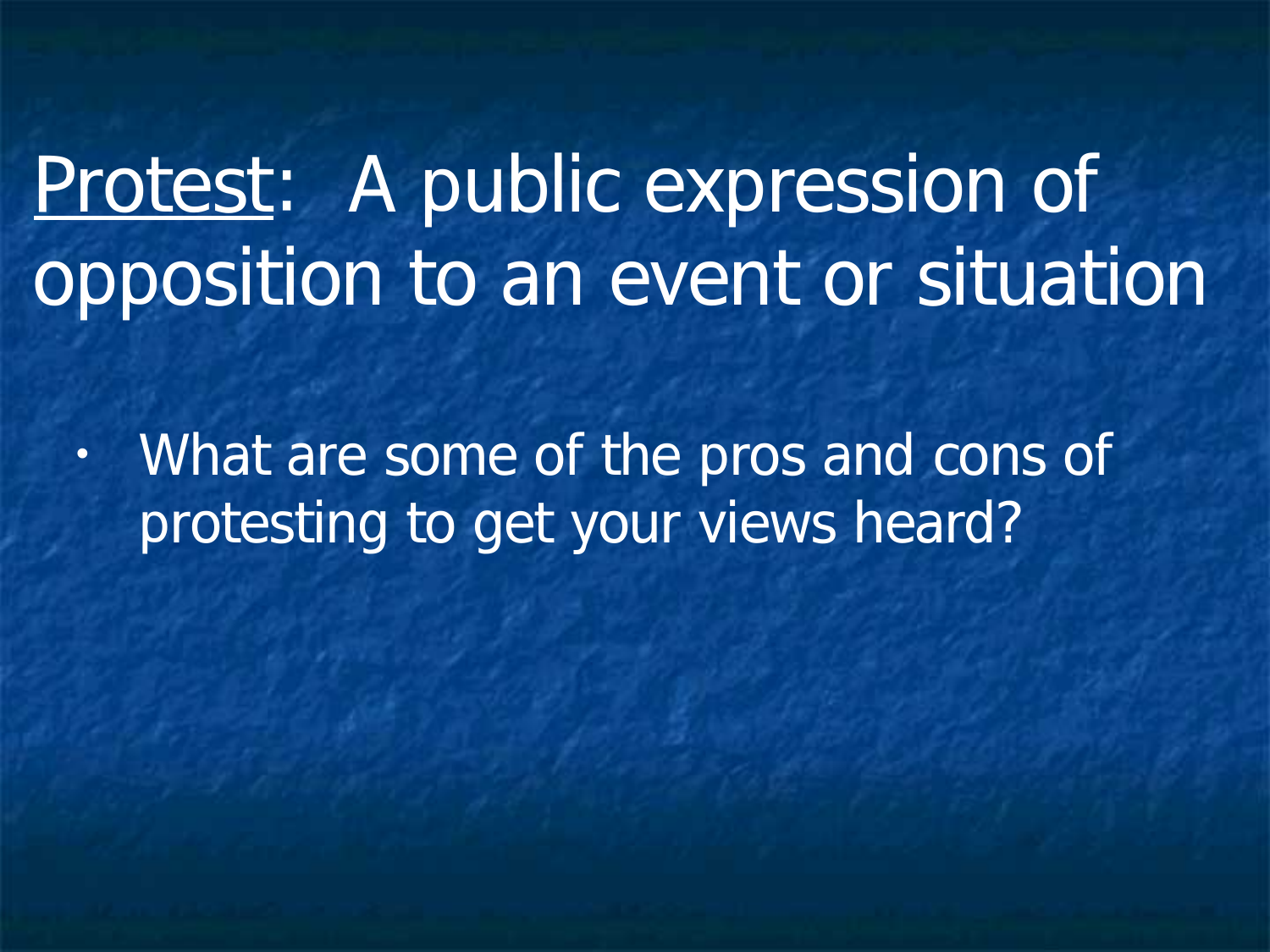

Protest:  A public expression of opposition to an event or situation
What are some of the pros and cons of protesting to get your views heard?